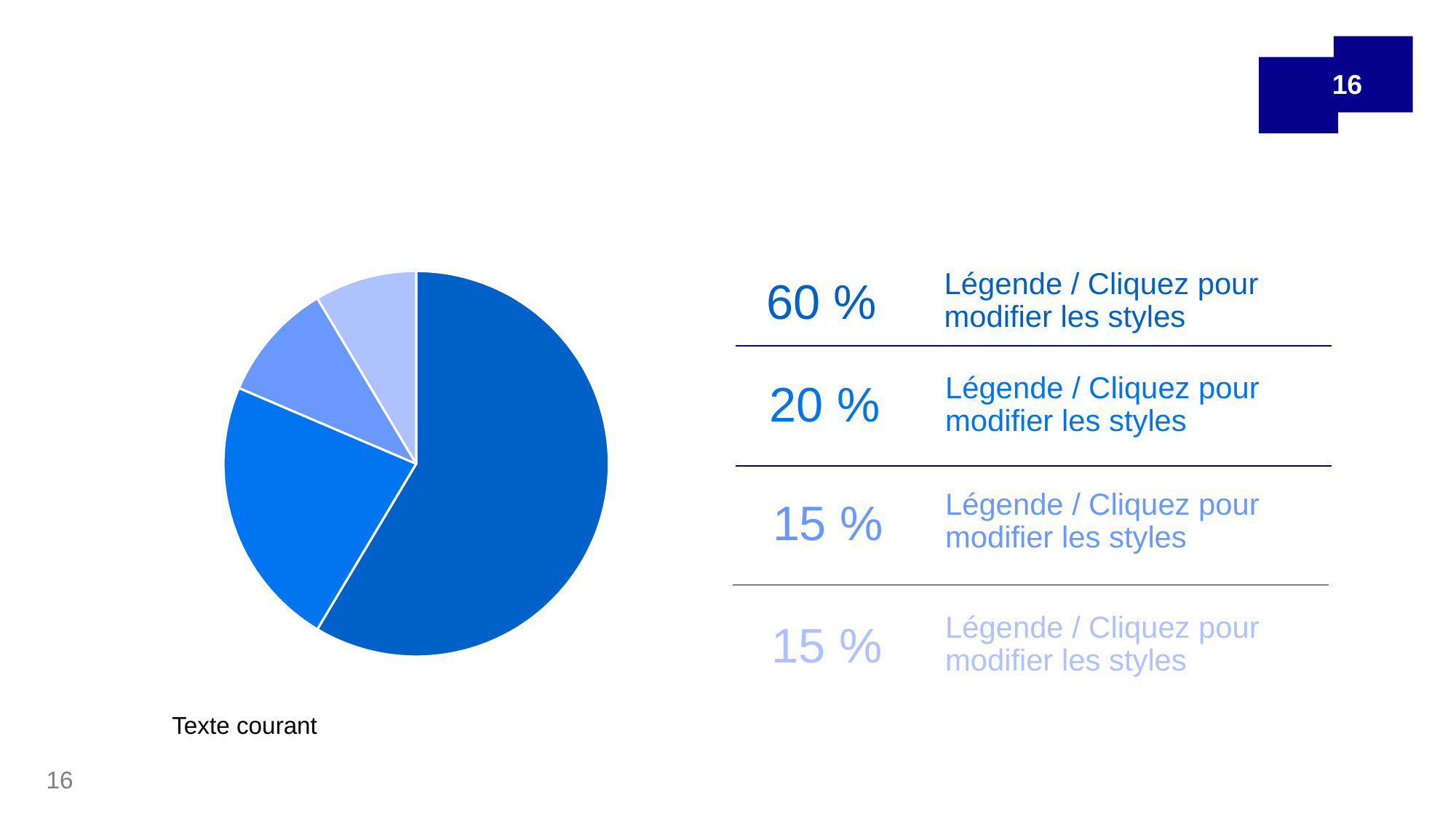

16

### Chart

| Category | Ventes |
|---|---|
| 1er trim. | 8.2 |
| 2e trim. | 3.2 |
| 3e trim. | 1.4 |
| 4e trim. | 1.2 |
Légende / Cliquez pour modifier les styles
60 %
Légende / Cliquez pour modifier les styles
20 %
Légende / Cliquez pour modifier les styles
15 %
Légende / Cliquez pour modifier les styles
15 %
Texte courant